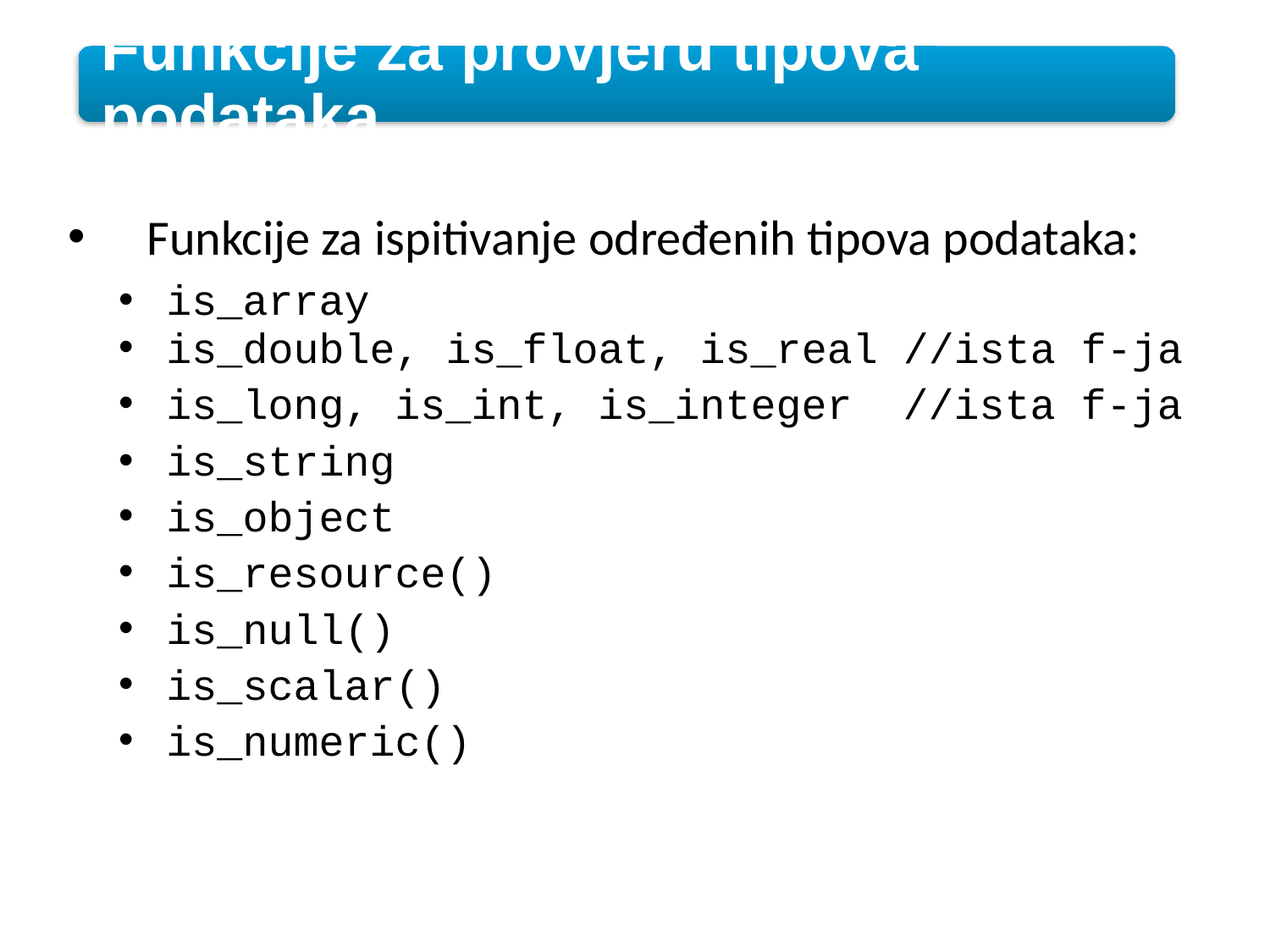

Funkcije za provjeru tipova podataka
Funkcije za ispitivanje određenih tipova podataka:
is_array
is_double, is_float, is_real //ista f-ja
is_long, is_int, is_integer //ista f-ja
is_string
is_object
is_resource()
is_null()
is_scalar()
is_numeric()